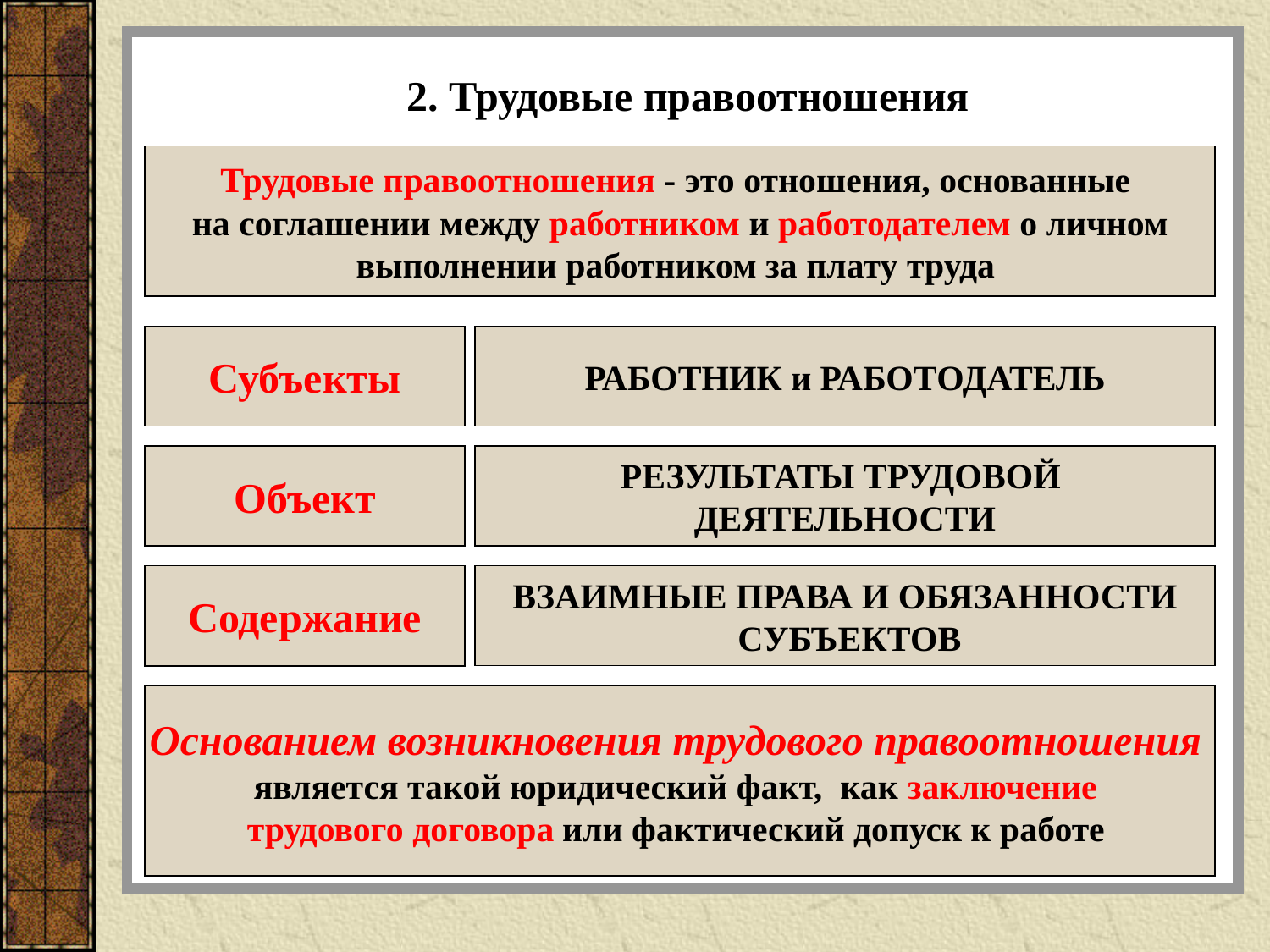

# 2. Трудовые правоотношения
Трудовые правоотношения - это отношения, основанные
на соглашении между работником и работодателем о личном
выполнении работником за плату труда
Субъекты
РАБОТНИК и РАБОТОДАТЕЛЬ
Объект
РЕЗУЛЬТАТЫ ТРУДОВОЙ
ДЕЯТЕЛЬНОСТИ
Содержание
ВЗАИМНЫЕ ПРАВА И ОБЯЗАННОСТИ
 СУБЪЕКТОВ
Основанием возникновения трудового правоотношения
является такой юридический факт,  как заключение
трудового договора или фактический допуск к работе